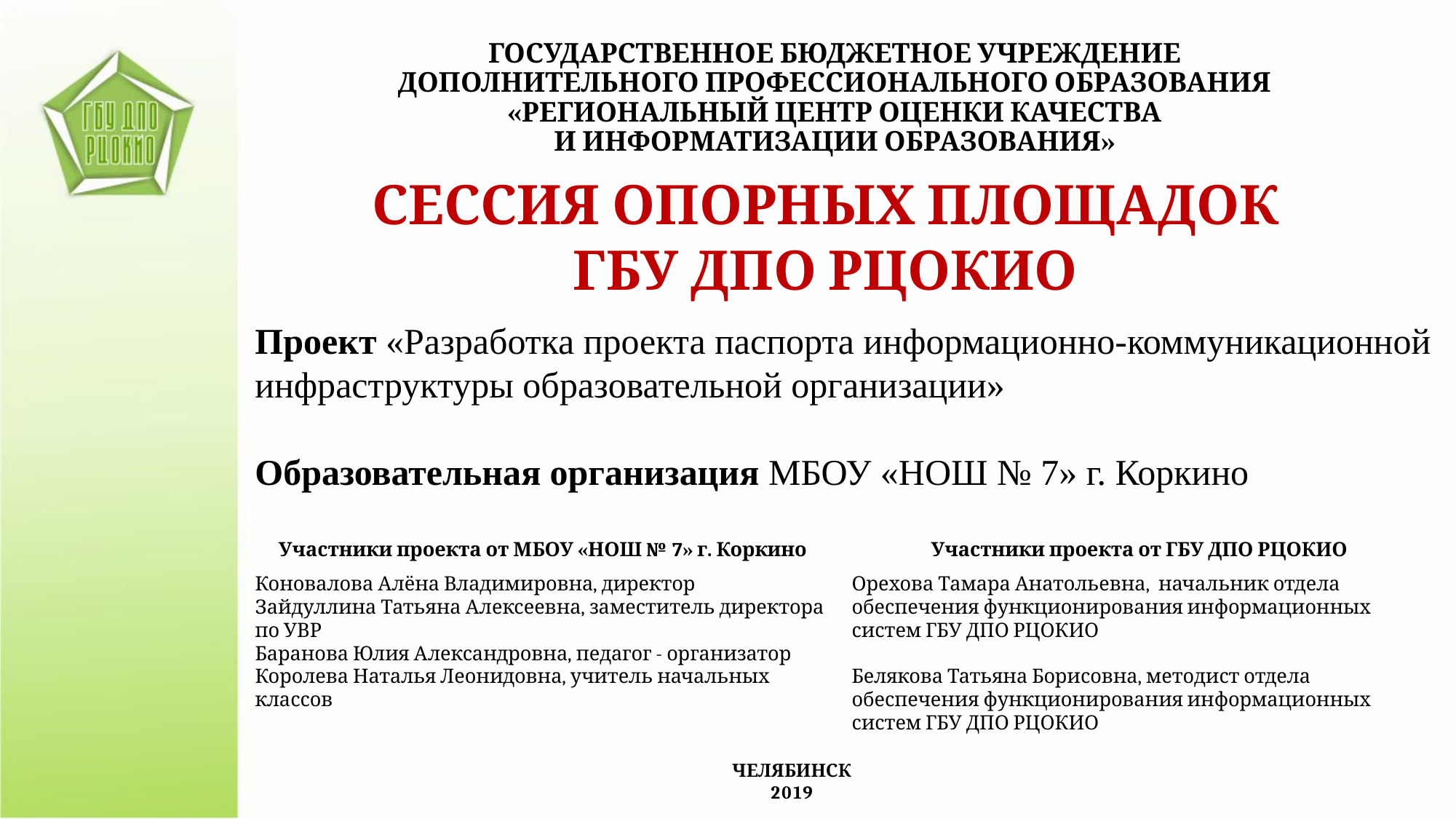

ГОСУДАРСТВЕННОЕ БЮДЖЕТНОЕ УЧРЕЖДЕНИЕ
ДОПОЛНИТЕЛЬНОГО ПРОФЕССИОНАЛЬНОГО ОБРАЗОВАНИЯ
«РЕГИОНАЛЬНЫЙ ЦЕНТР ОЦЕНКИ КАЧЕСТВА
И ИНФОРМАТИЗАЦИИ ОБРАЗОВАНИЯ»

СЕССИЯ ОПОРНЫХ ПЛОЩАДОК
ГБУ ДПО РЦОКИО
Проект «Разработка проекта паспорта информационно-коммуникационной инфраструктуры образовательной организации»

Образовательная организация МБОУ «НОШ № 7» г. Коркино
| Участники проекта от МБОУ «НОШ № 7» г. Коркино | Участники проекта от ГБУ ДПО РЦОКИО |
| --- | --- |
| Коновалова Алёна Владимировна, директор Зайдуллина Татьяна Алексеевна, заместитель директора по УВР Баранова Юлия Александровна, педагог - организатор Королева Наталья Леонидовна, учитель начальных классов | Орехова Тамара Анатольевна, начальник отдела обеспечения функционирования информационных систем ГБУ ДПО РЦОКИО Белякова Татьяна Борисовна, методист отдела обеспечения функционирования информационных систем ГБУ ДПО РЦОКИО |
|  |  |
ЧЕЛЯБИНСК
2019